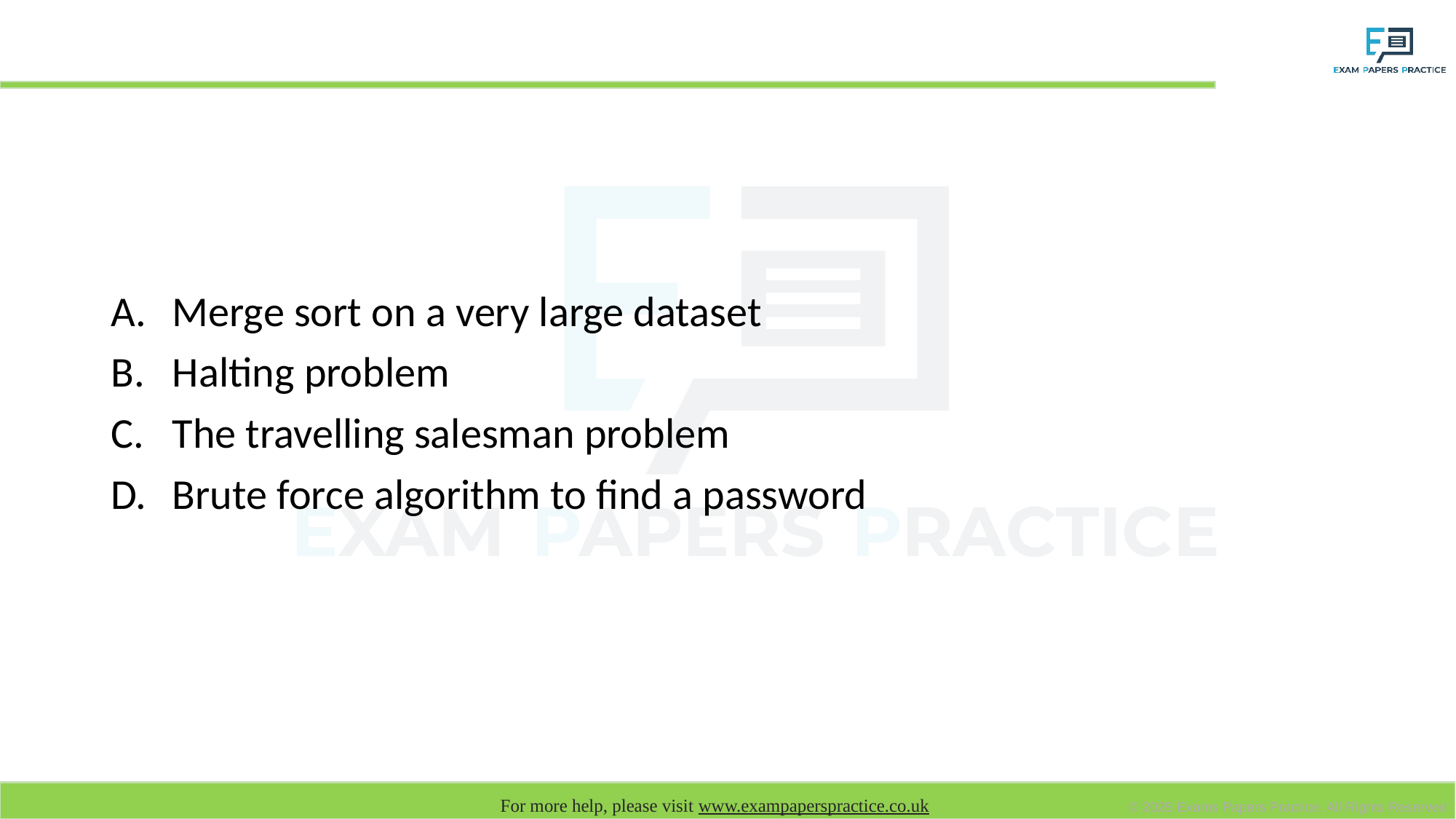

# Which of the following is an unsolvable algorithm?

Merge sort on a very large dataset
Halting problem
The travelling salesman problem
Brute force algorithm to find a password